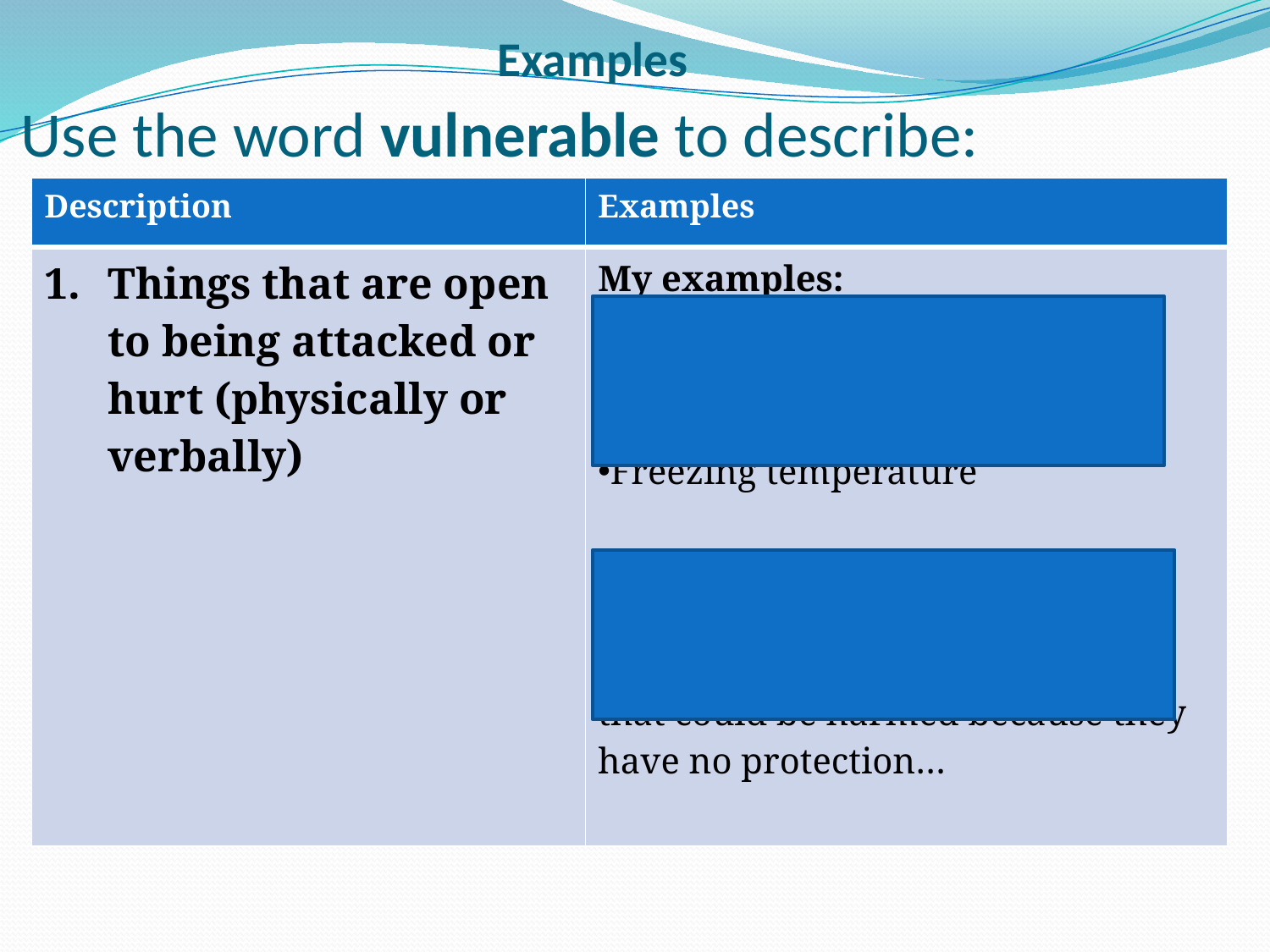

Examples
# Use the word vulnerable to describe:
| Description | Examples |
| --- | --- |
| Things that are open to being attacked or hurt (physically or verbally) | My examples: Prey Army soldiers No friends to help you Freezing temperature Your examples: …think about any person or thing that could be harmed because they have no protection… |